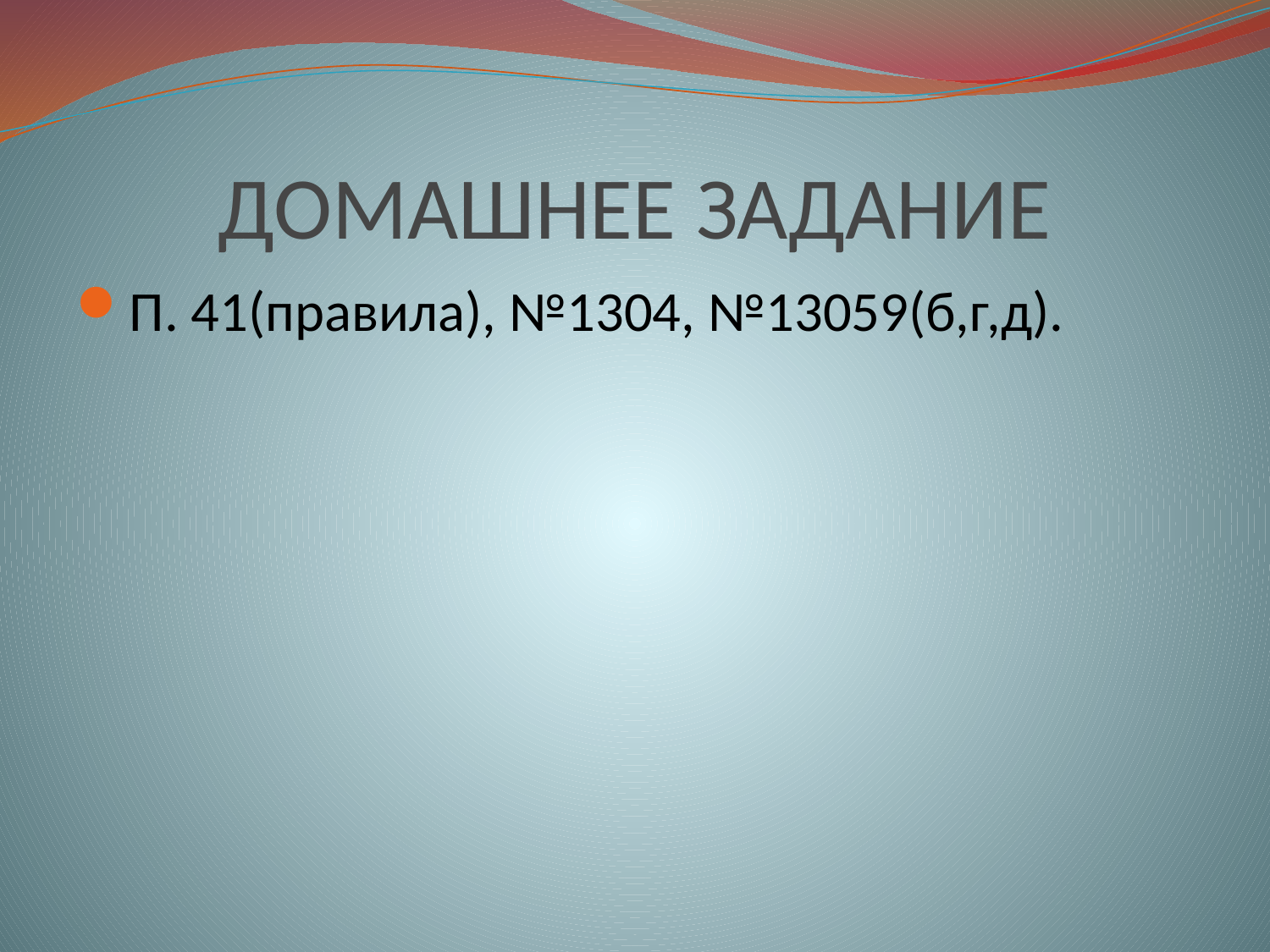

# ДОМАШНЕЕ ЗАДАНИЕ
П. 41(правила), №1304, №13059(б,г,д).